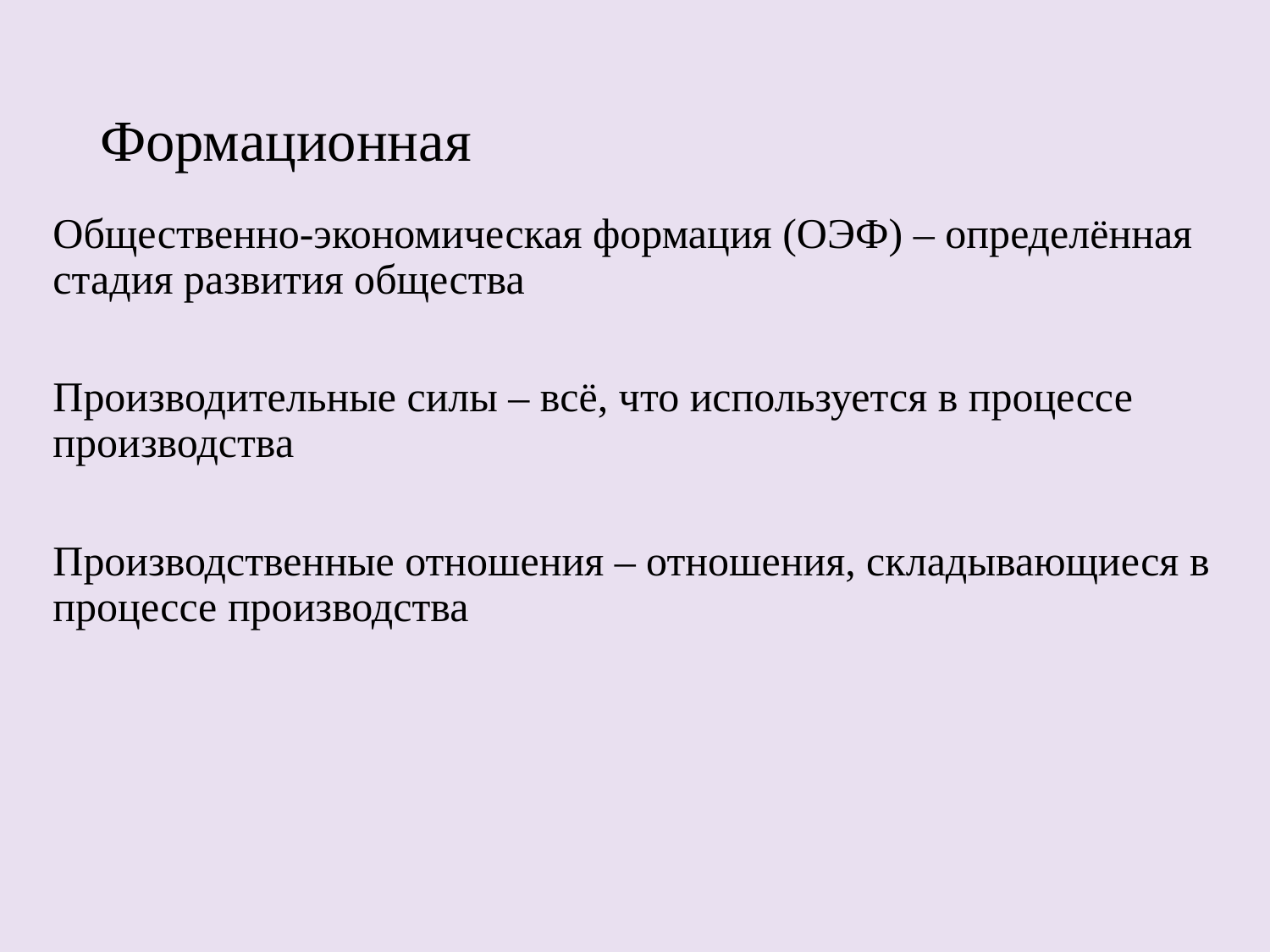

# Формационная
Общественно-экономическая формация (ОЭФ) – определённая стадия развития общества

Производительные силы – всё, что используется в процессе производства

Производственные отношения – отношения, складывающиеся в процессе производства